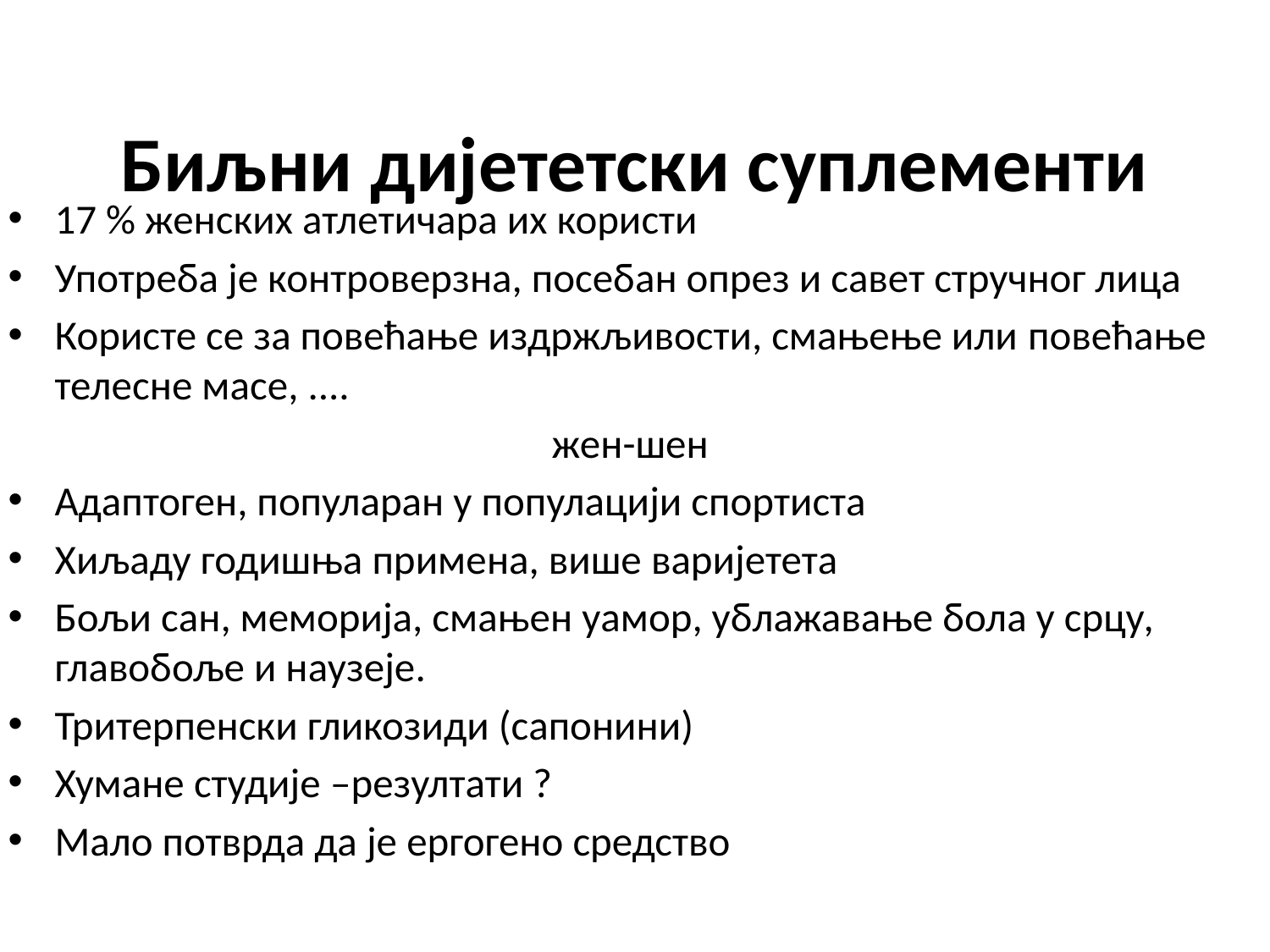

# Биљни дијететски суплементи
17 % женских атлетичара их користи
Употреба је контроверзна, посебан опрез и савет стручног лица
Користе се за повећање издржљивости, смањење или повећање телесне масе, ....
жен-шен
Адаптоген, популаран у популацији спортиста
Хиљаду годишња примена, више варијетета
Бољи сан, меморија, смањен yамор, ублажавање бола у срцу, главобоље и наузеје.
Тритерпенски гликозиди (сапонини)
Хумане студије –резултати ?
Мало потврда да је ергогено средство